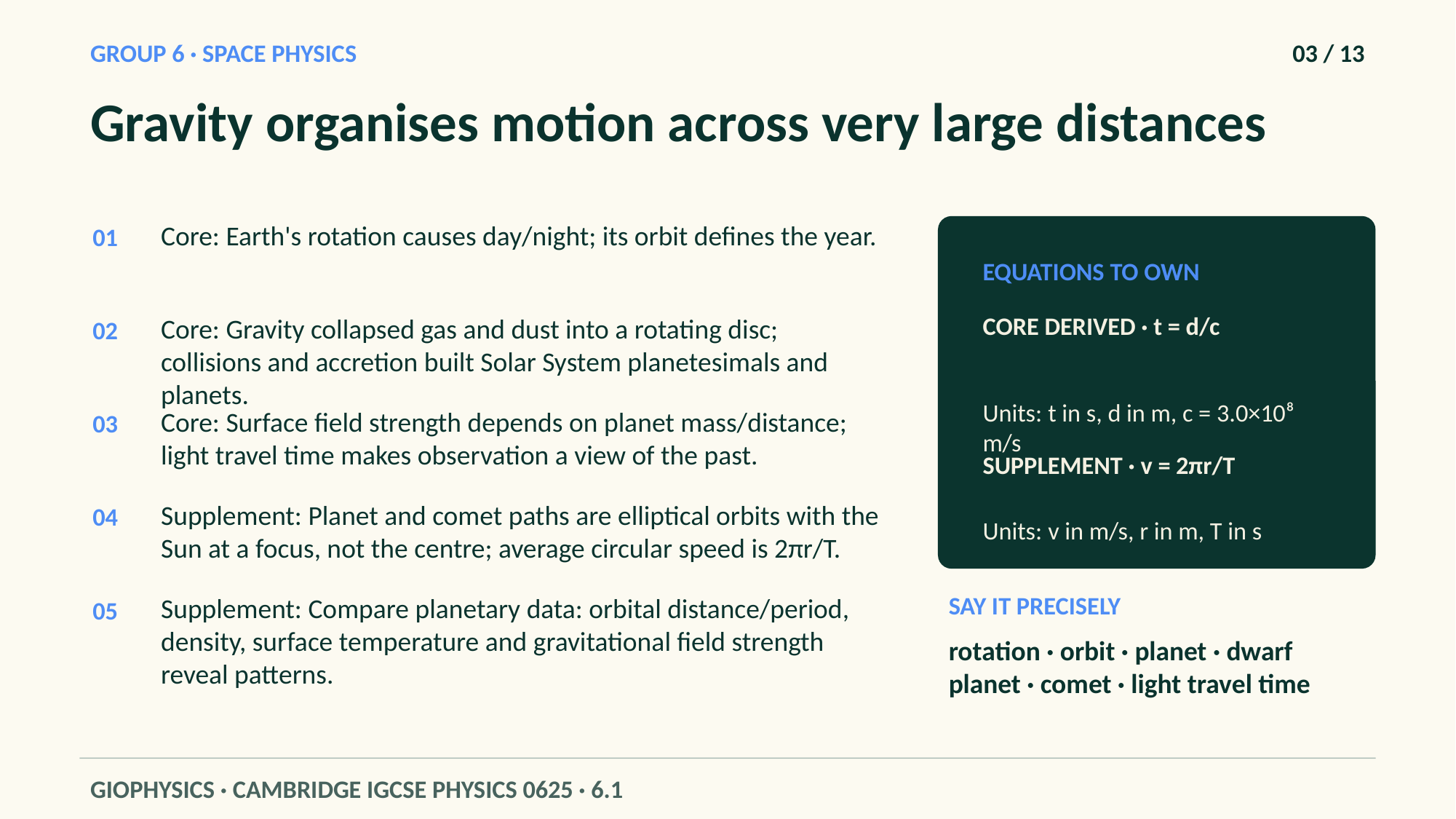

GROUP 6 · SPACE PHYSICS
03 / 13
Gravity organises motion across very large distances
Core: Earth's rotation causes day/night; its orbit defines the year.
01

EQUATIONS TO OWN
CORE DERIVED · t = d/c
Core: Gravity collapsed gas and dust into a rotating disc; collisions and accretion built Solar System planetesimals and planets.
02
Units: t in s, d in m, c = 3.0×10⁸ m/s
Core: Surface field strength depends on planet mass/distance; light travel time makes observation a view of the past.
03
SUPPLEMENT · v = 2πr/T
Supplement: Planet and comet paths are elliptical orbits with the Sun at a focus, not the centre; average circular speed is 2πr/T.
04
Units: v in m/s, r in m, T in s
SAY IT PRECISELY
Supplement: Compare planetary data: orbital distance/period, density, surface temperature and gravitational field strength reveal patterns.
05
rotation · orbit · planet · dwarf planet · comet · light travel time

GIOPHYSICS · CAMBRIDGE IGCSE PHYSICS 0625 · 6.1